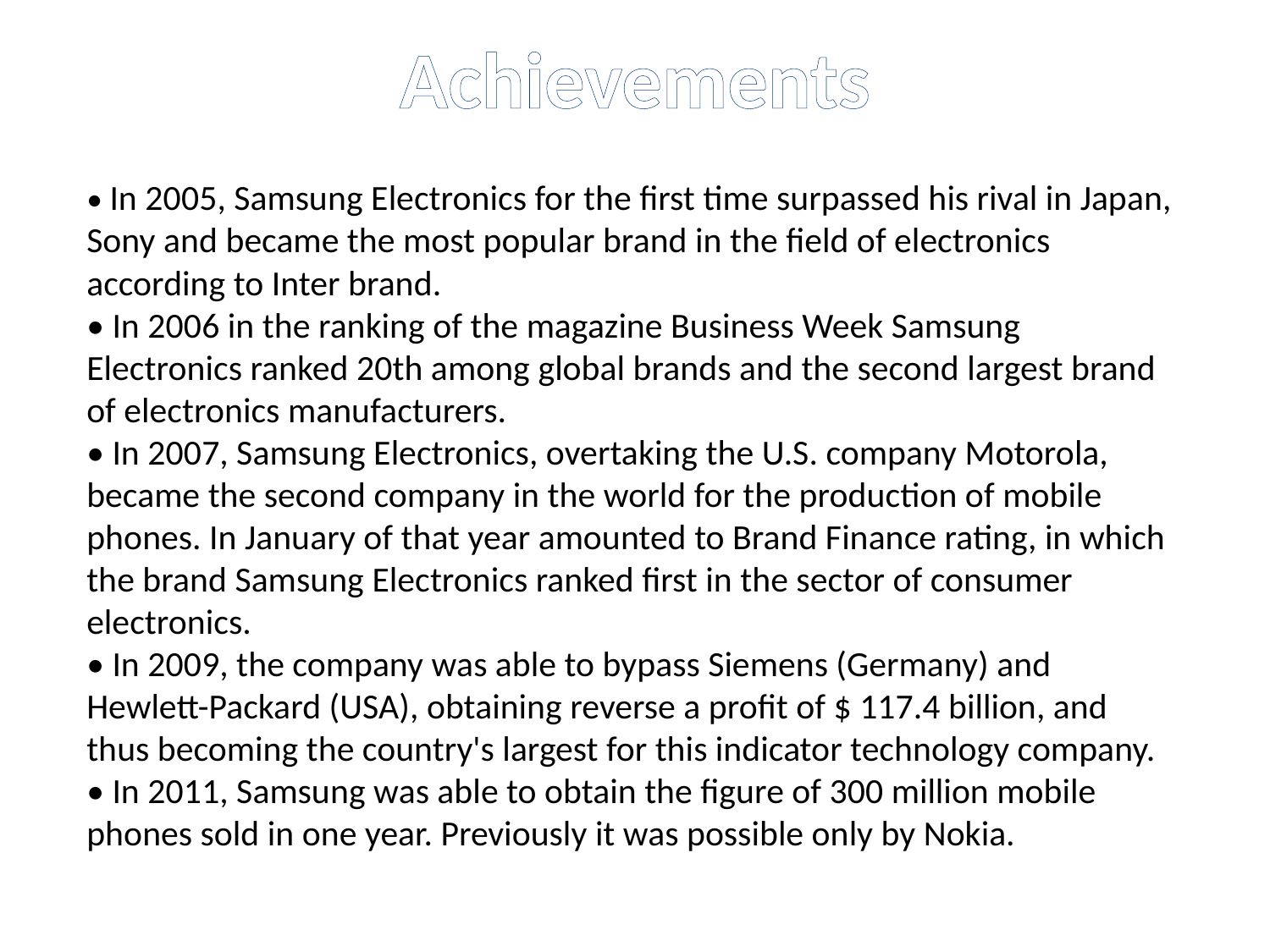

# Achievements
• In 2005, Samsung Electronics for the first time surpassed his rival in Japan, Sony and became the most popular brand in the field of electronics according to Inter brand.
• In 2006 in the ranking of the magazine Business Week Samsung Electronics ranked 20th among global brands and the second largest brand of electronics manufacturers.
• In 2007, Samsung Electronics, overtaking the U.S. company Motorola, became the second company in the world for the production of mobile phones. In January of that year amounted to Brand Finance rating, in which the brand Samsung Electronics ranked first in the sector of consumer electronics.
• In 2009, the company was able to bypass Siemens (Germany) and Hewlett-Packard (USA), obtaining reverse a profit of $ 117.4 billion, and thus becoming the country's largest for this indicator technology company.
• In 2011, Samsung was able to obtain the figure of 300 million mobile phones sold in one year. Previously it was possible only by Nokia.